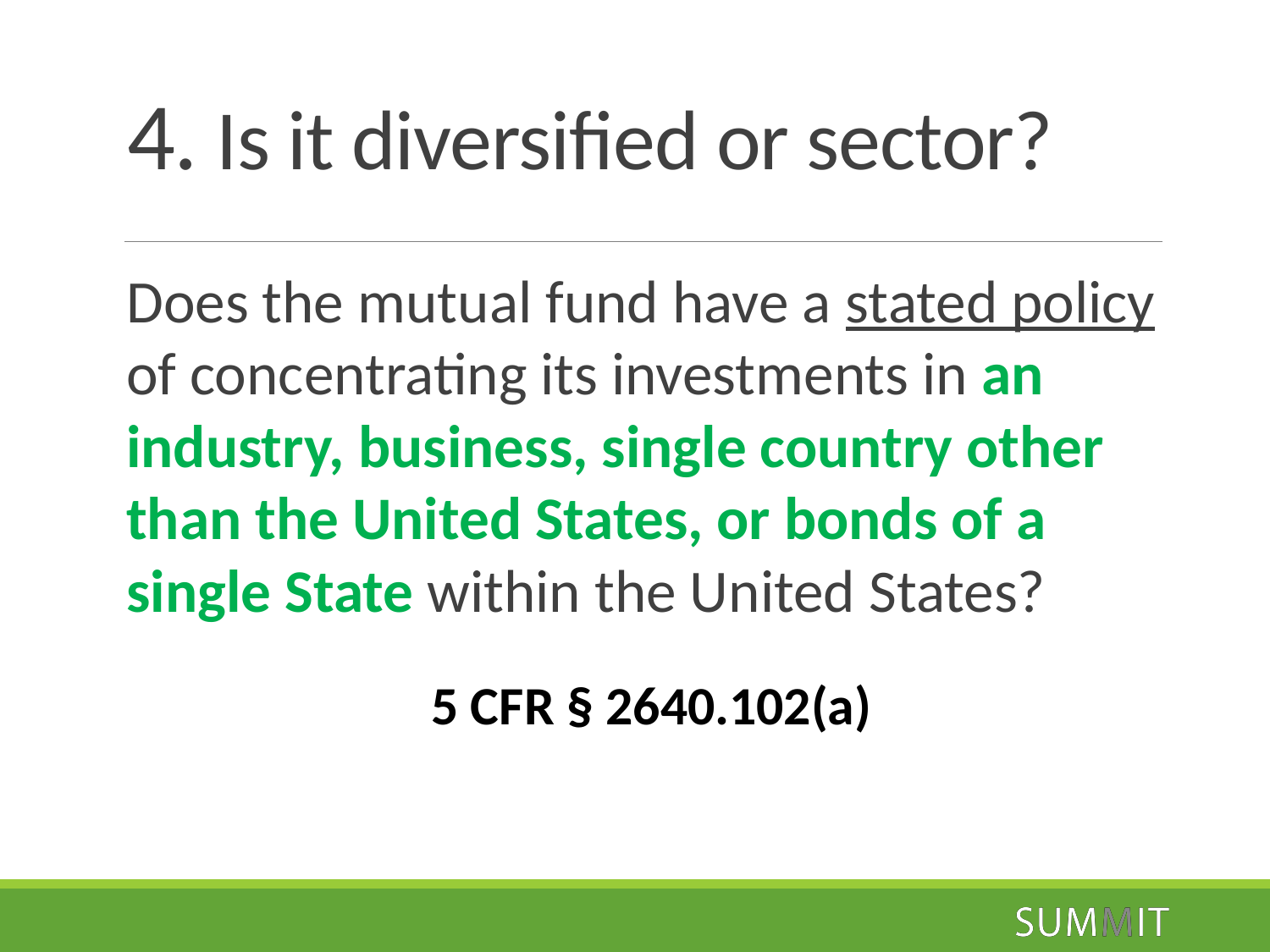

# 4. Is it diversified or sector?
Does the mutual fund have a stated policy of concentrating its investments in an industry, business, single country other than the United States, or bonds of a single State within the United States?

5 CFR § 2640.102(a)